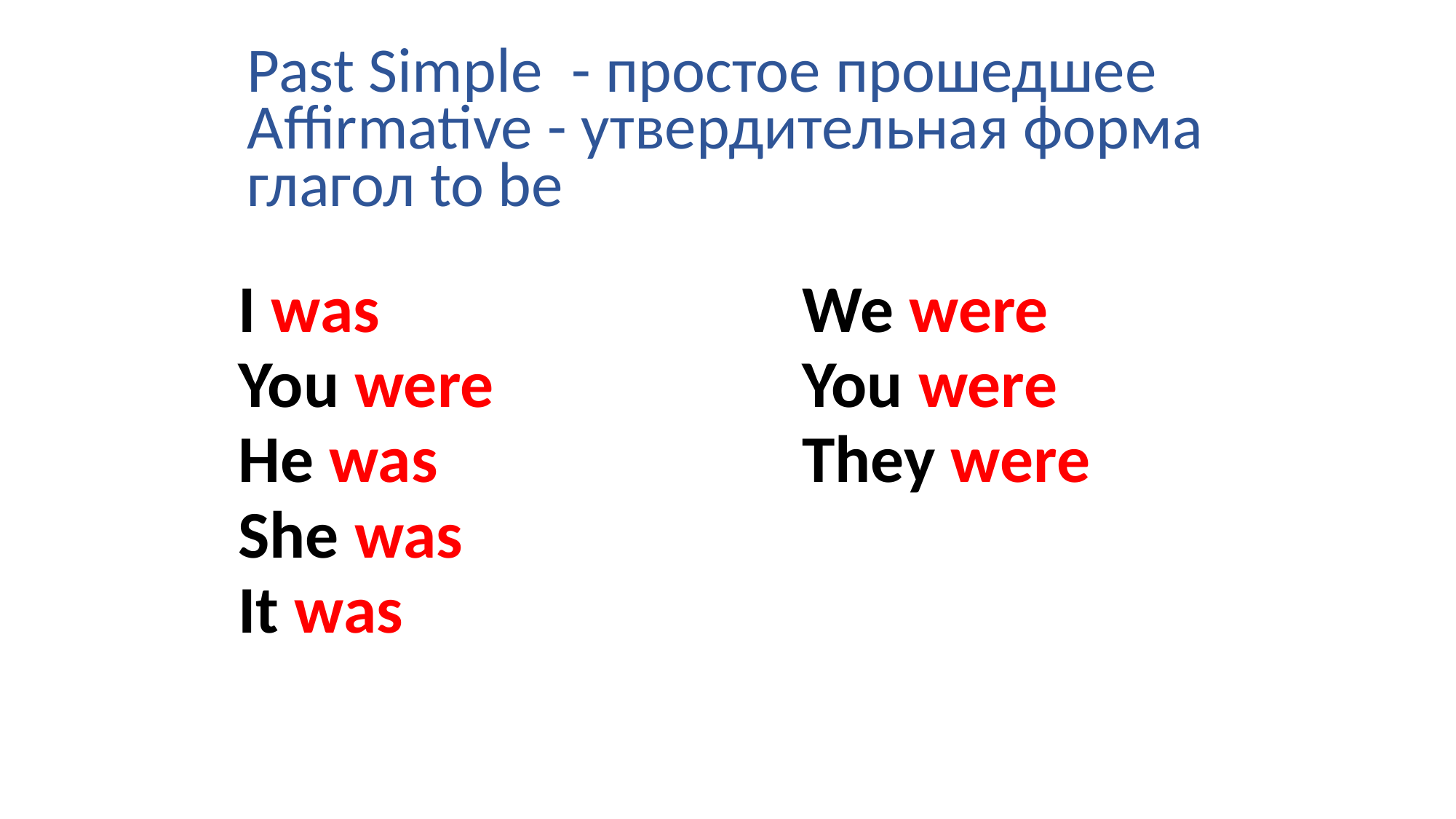

# Past Simple  - простое прошедшее Affirmative - утвердительная форма глагол to be
I was
You were
He was
She was
It was

We were
You were
They were